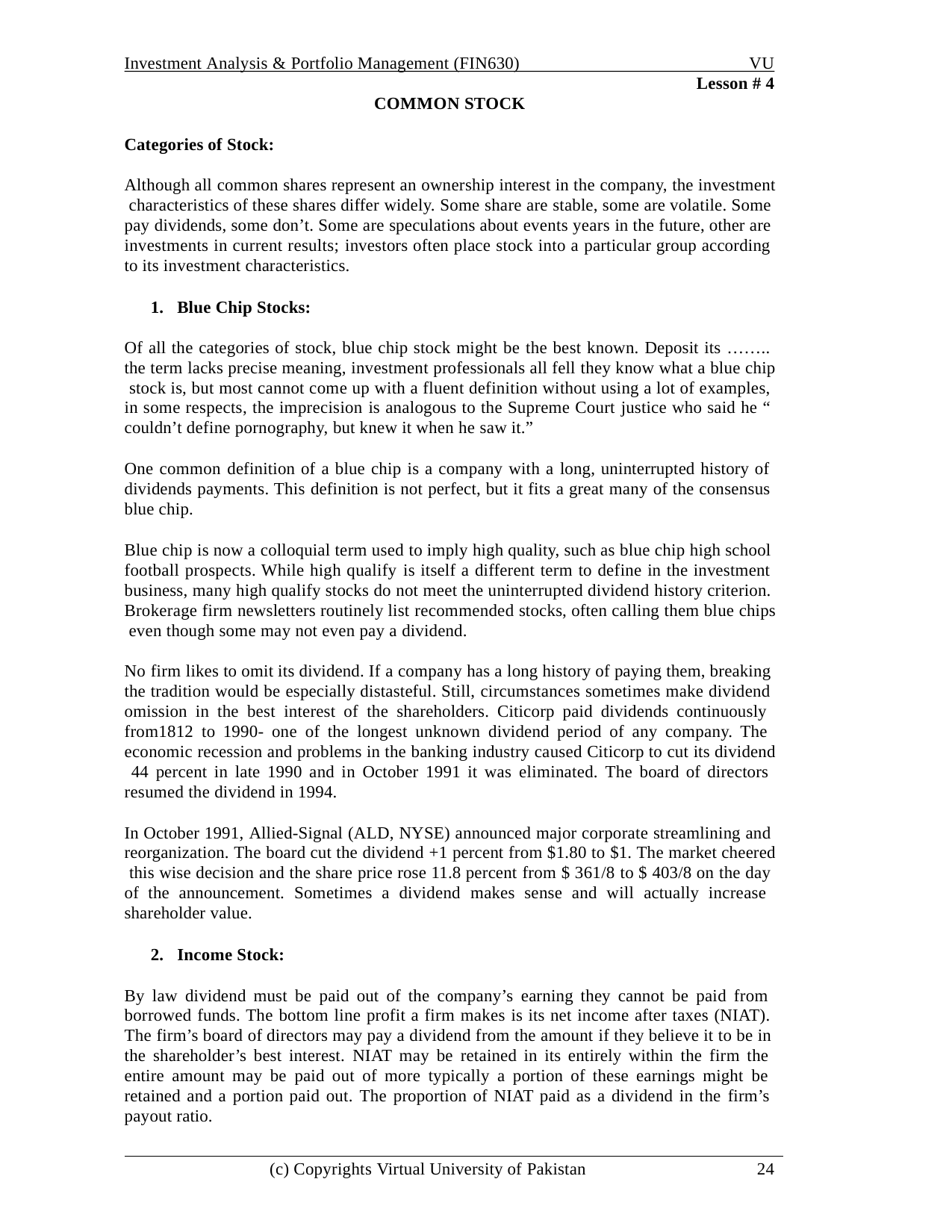

Investment Analysis & Portfolio Management (FIN630)
VU
Lesson # 4

COMMON STOCK

Categories of Stock:

Although all common shares represent an ownership interest in the company, the investment  characteristics of these shares differ widely. Some share are stable, some are volatile. Some  pay dividends, some don’t. Some are speculations about events years in the future, other are  investments in current results; investors often place stock into a particular group according  to its investment characteristics.

Blue Chip Stocks:

Of all the categories of stock, blue chip stock might be the best known. Deposit its ……..  the term lacks precise meaning, investment professionals all fell they know what a blue chip  stock is, but most cannot come up with a fluent definition without using a lot of examples,  in some respects, the imprecision is analogous to the Supreme Court justice who said he “  couldn’t define pornography, but knew it when he saw it.”

One common definition of a blue chip is a company with a long, uninterrupted history of  dividends payments. This definition is not perfect, but it fits a great many of the consensus  blue chip.

Blue chip is now a colloquial term used to imply high quality, such as blue chip high school  football prospects. While high qualify is itself a different term to define in the investment  business, many high qualify stocks do not meet the uninterrupted dividend history criterion.  Brokerage firm newsletters routinely list recommended stocks, often calling them blue chips  even though some may not even pay a dividend.

No firm likes to omit its dividend. If a company has a long history of paying them, breaking  the tradition would be especially distasteful. Still, circumstances sometimes make dividend  omission in the best interest of the shareholders. Citicorp paid dividends continuously  from1812 to 1990- one of the longest unknown dividend period of any company. The  economic recession and problems in the banking industry caused Citicorp to cut its dividend  44 percent in late 1990 and in October 1991 it was eliminated. The board of directors  resumed the dividend in 1994.

In October 1991, Allied-Signal (ALD, NYSE) announced major corporate streamlining and  reorganization. The board cut the dividend +1 percent from $1.80 to $1. The market cheered  this wise decision and the share price rose 11.8 percent from $ 361/8 to $ 403/8 on the day  of the announcement. Sometimes a dividend makes sense and will actually increase  shareholder value.

Income Stock:

By law dividend must be paid out of the company’s earning they cannot be paid from  borrowed funds. The bottom line profit a firm makes is its net income after taxes (NIAT).  The firm’s board of directors may pay a dividend from the amount if they believe it to be in  the shareholder’s best interest. NIAT may be retained in its entirely within the firm the  entire amount may be paid out of more typically a portion of these earnings might be  retained and a portion paid out. The proportion of NIAT paid as a dividend in the firm’s  payout ratio.
(c) Copyrights Virtual University of Pakistan
24